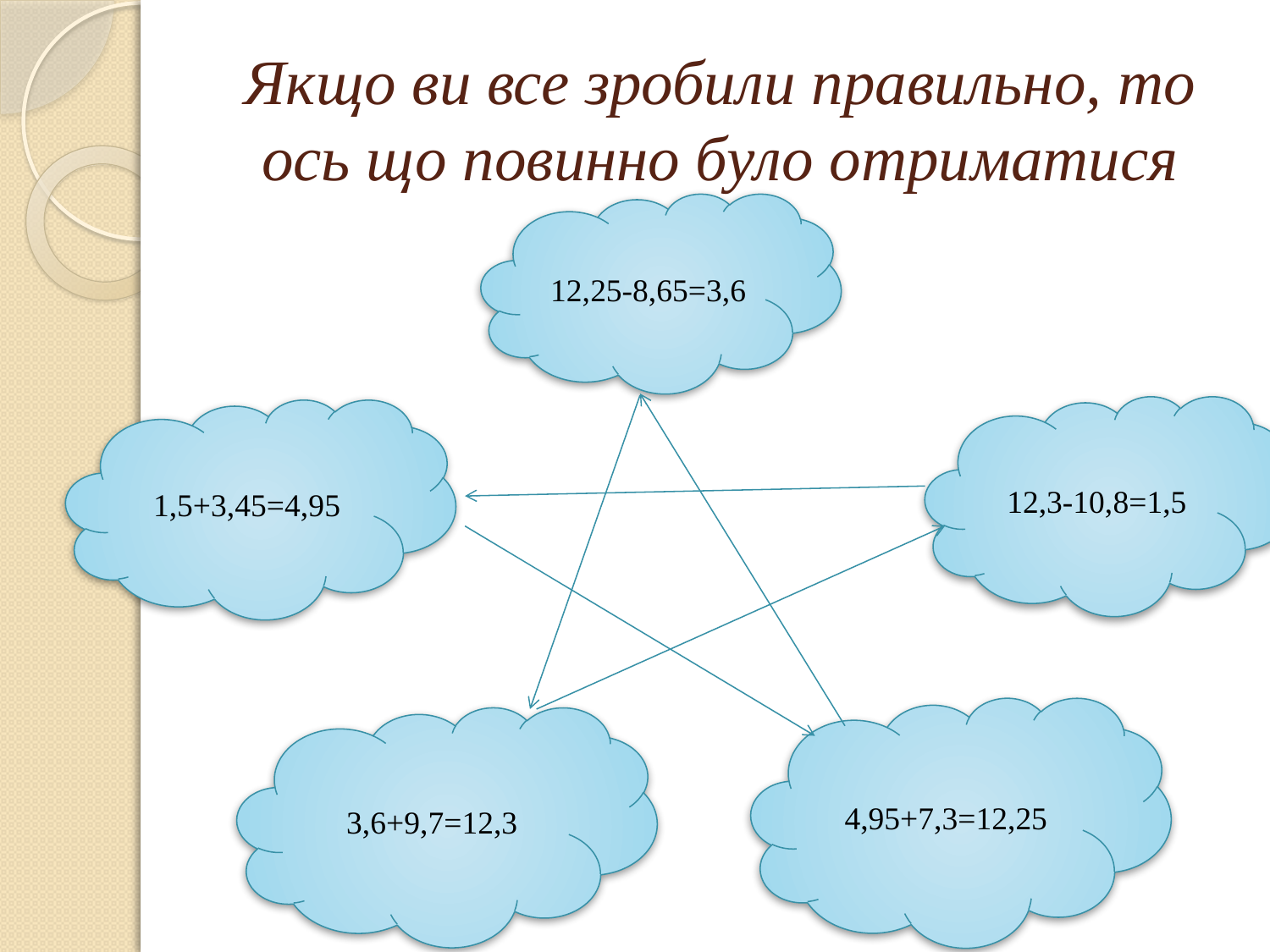

# Якщо ви все зробили правильно, то ось що повинно було отриматися
12,25-8,65=3,6

12,3-10,8=1,5
1,5+3,45=4,95
4,95+7,3=12,25
3,6+9,7=12,3